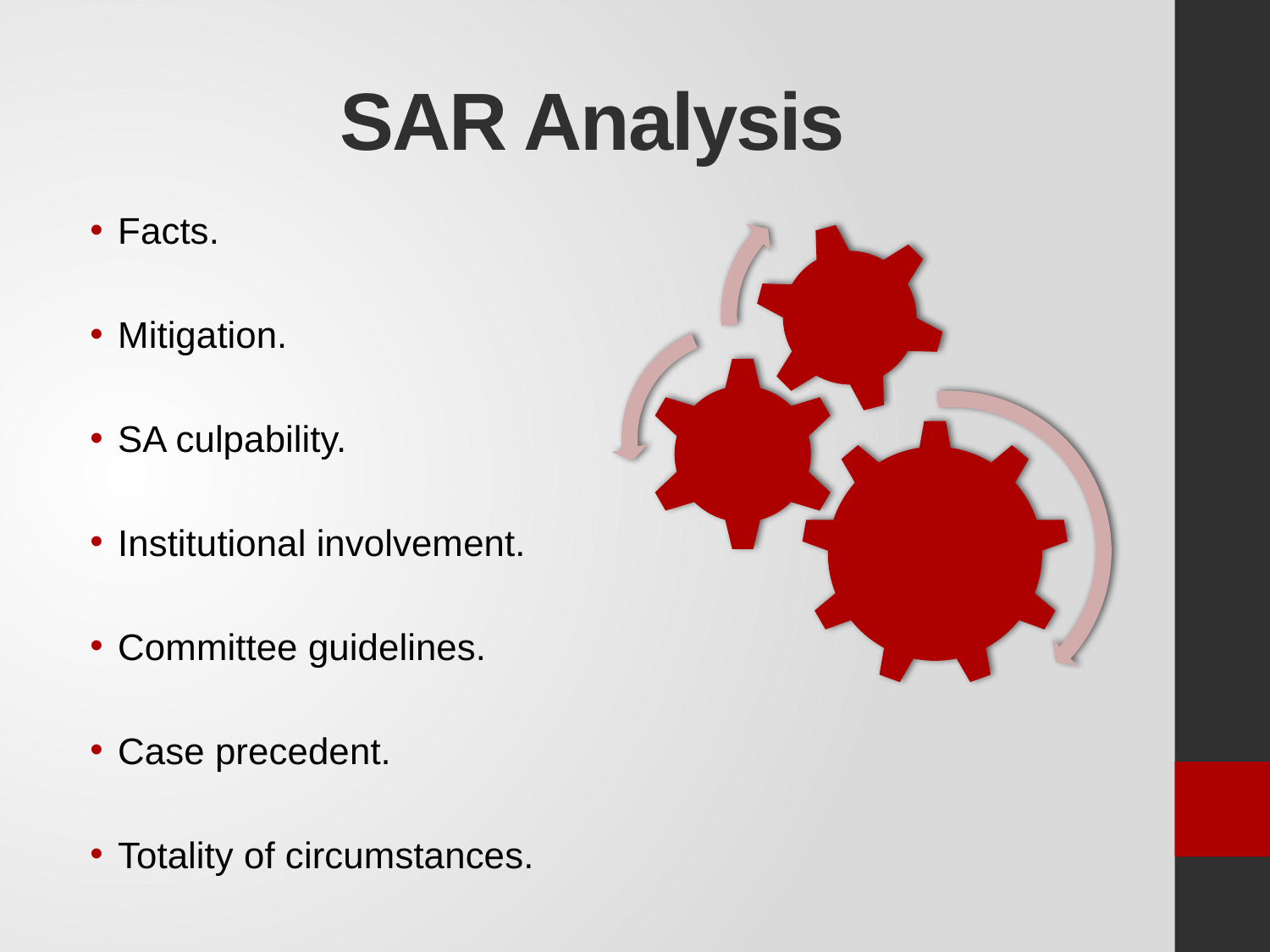

# SAR Analysis
Facts.

Mitigation.

SA culpability.

Institutional involvement.

Committee guidelines.

Case precedent.

Totality of circumstances.